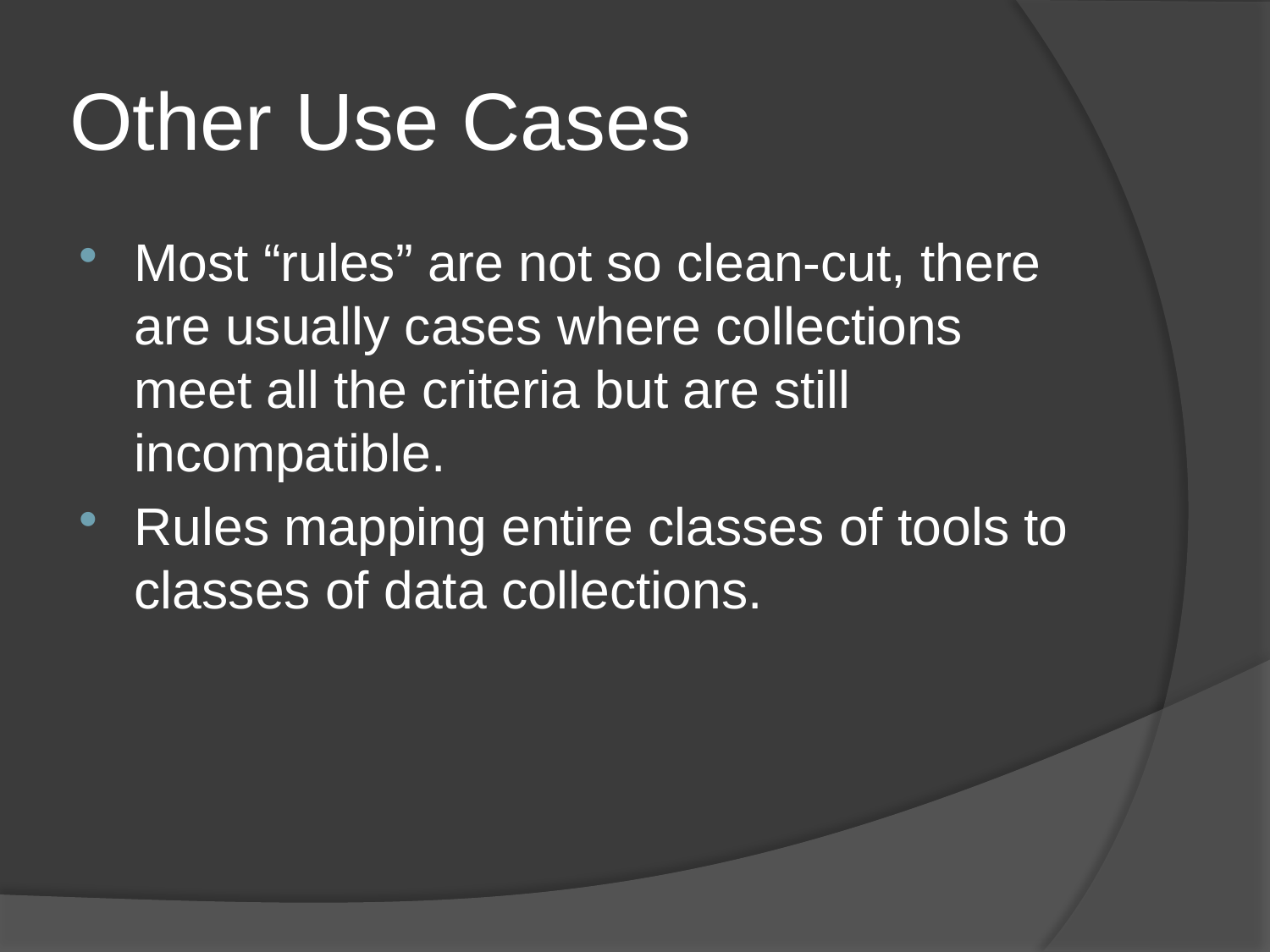

# Other Use Cases
Most “rules” are not so clean-cut, there are usually cases where collections meet all the criteria but are still incompatible.
Rules mapping entire classes of tools to classes of data collections.